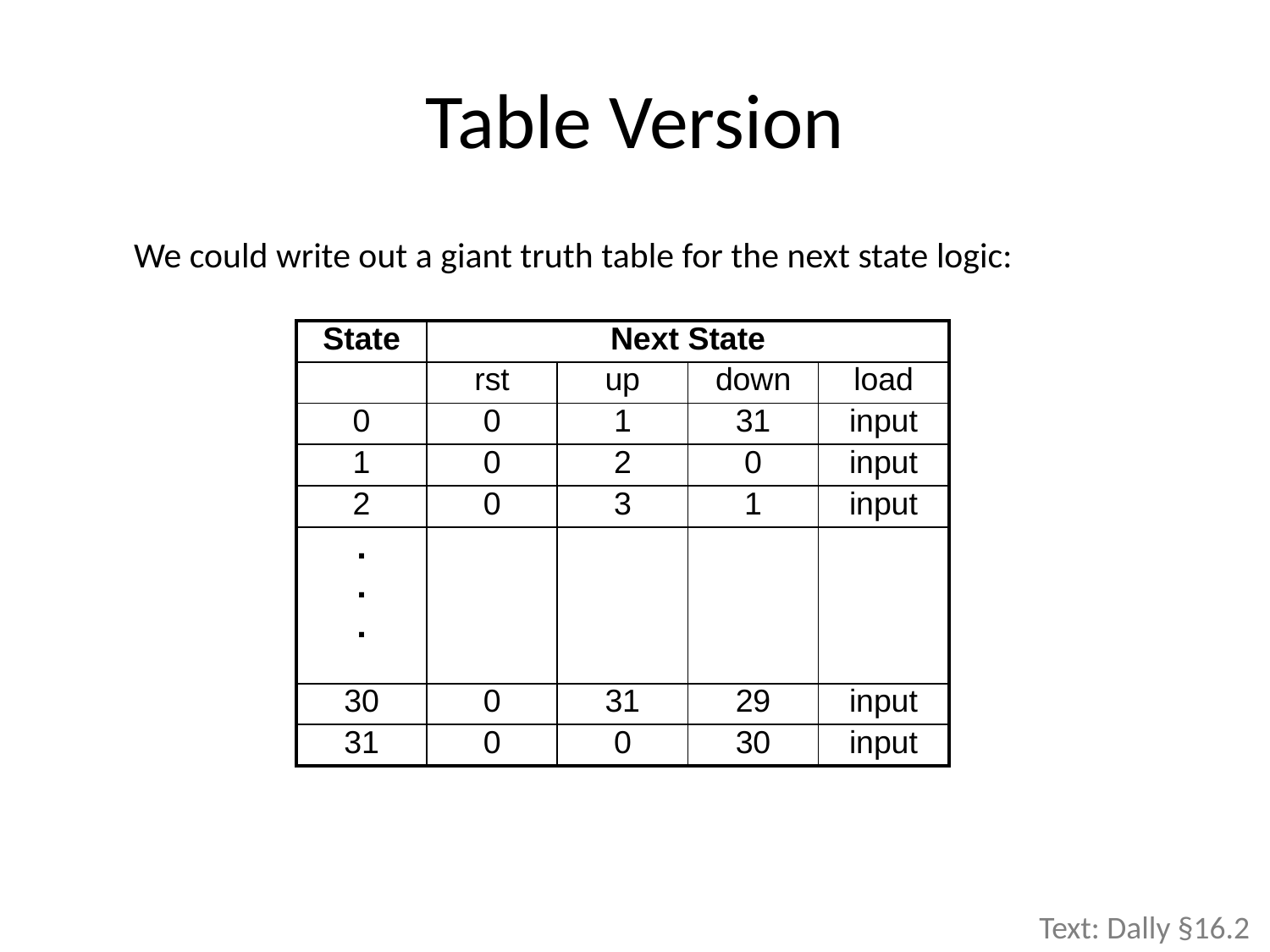

# Table Version
We could write out a giant truth table for the next state logic:
| State | Next State |  |  |  |
| --- | --- | --- | --- | --- |
|  | rst | up | down | load |
| 0 | 0 | 1 | 31 | input |
| 1 | 0 | 2 | 0 | input |
| 2 | 0 | 3 | 1 | input |
| . . . |  |  |  |  |
| 30 | 0 | 31 | 29 | input |
| 31 | 0 | 0 | 30 | input |
Text: Dally §16.2